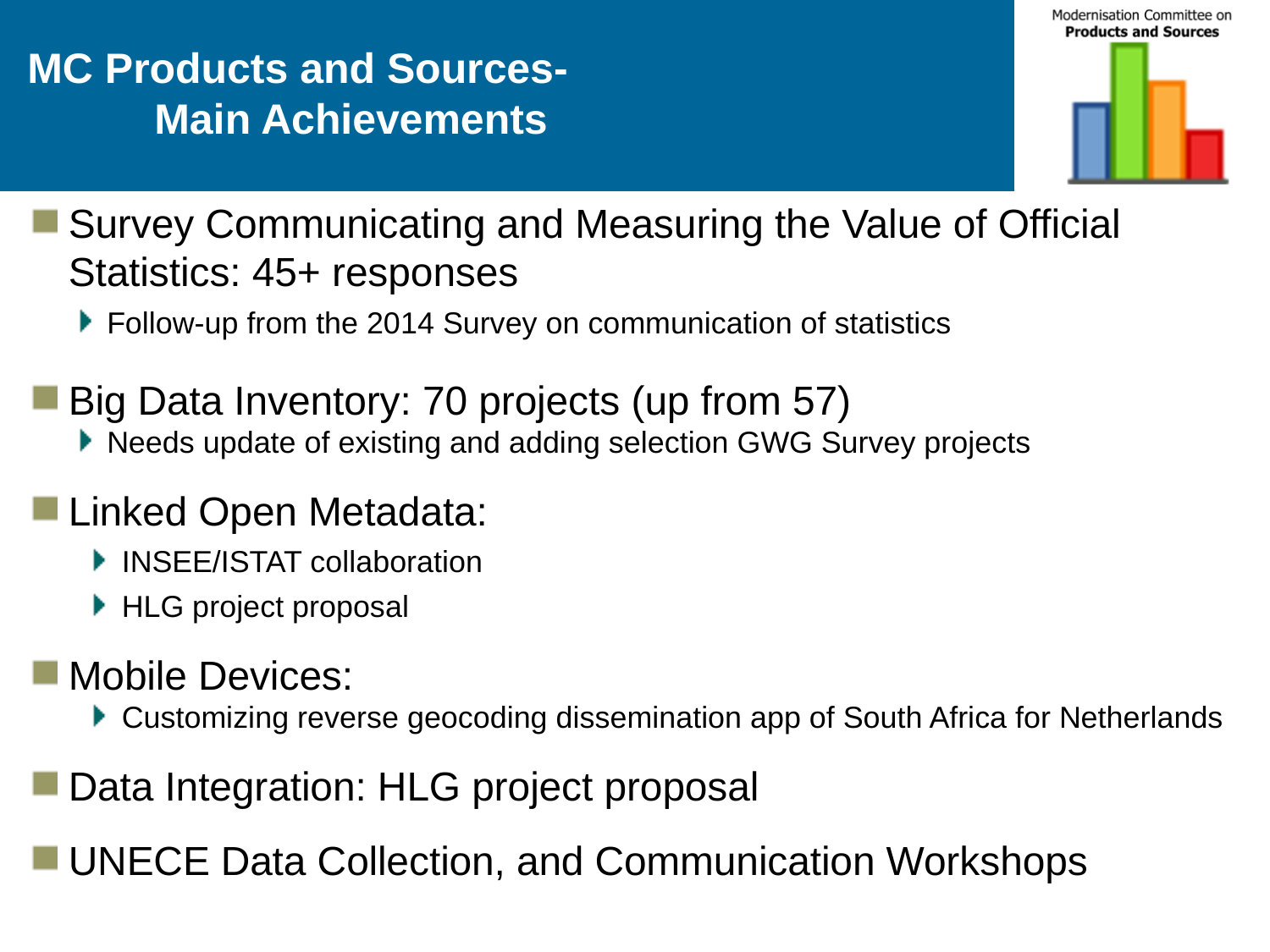

# MC Products and Sources- Main Achievements
Survey Communicating and Measuring the Value of Official Statistics: 45+ responses
Follow-up from the 2014 Survey on communication of statistics
Big Data Inventory: 70 projects (up from 57)
Needs update of existing and adding selection GWG Survey projects
Linked Open Metadata:
INSEE/ISTAT collaboration
HLG project proposal
Mobile Devices:
Customizing reverse geocoding dissemination app of South Africa for Netherlands
Data Integration: HLG project proposal
UNECE Data Collection, and Communication Workshops